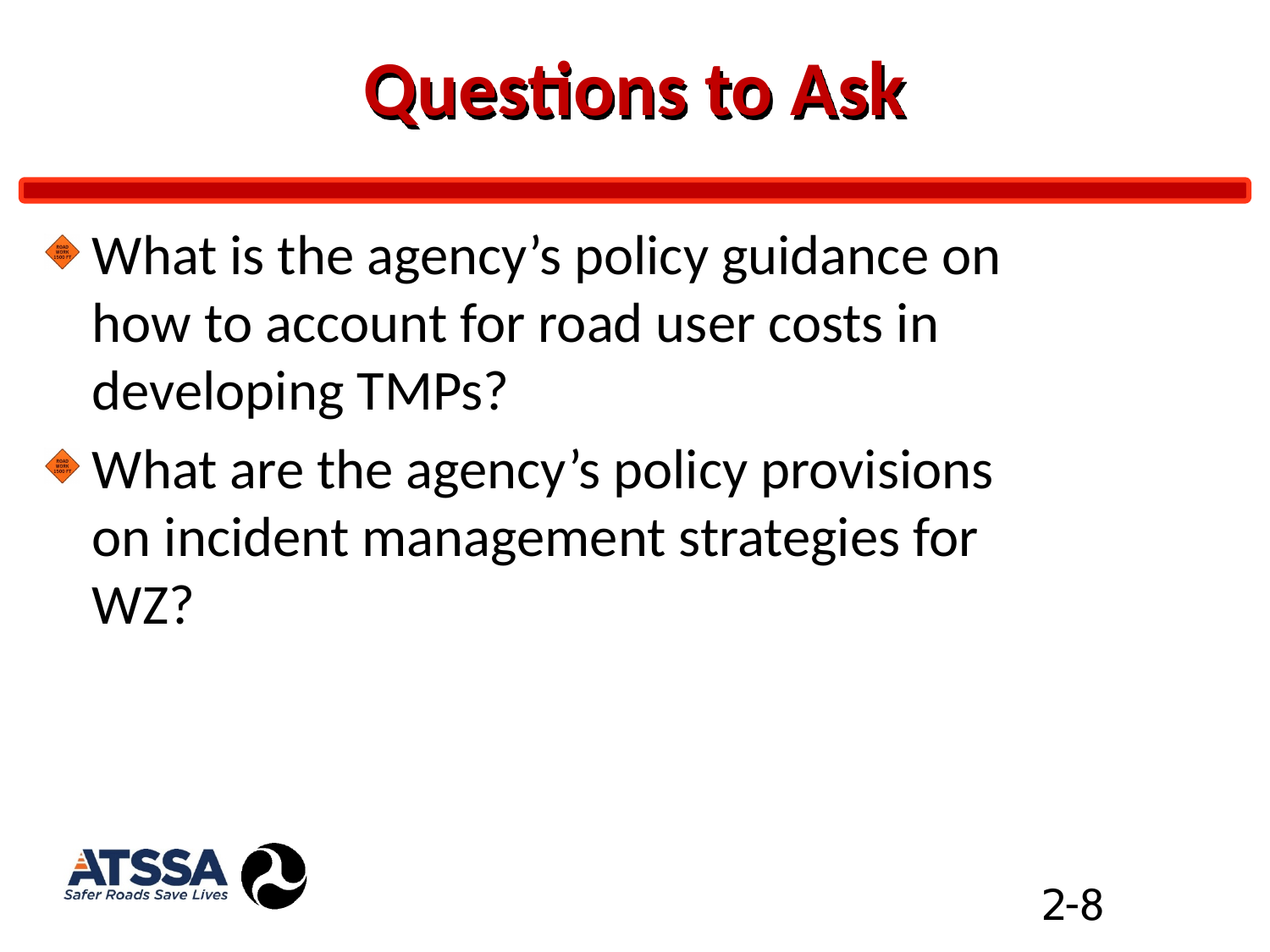

# Questions to Ask
What is the agency’s policy guidance on how to account for road user costs in developing TMPs?
What are the agency’s policy provisions on incident management strategies for WZ?